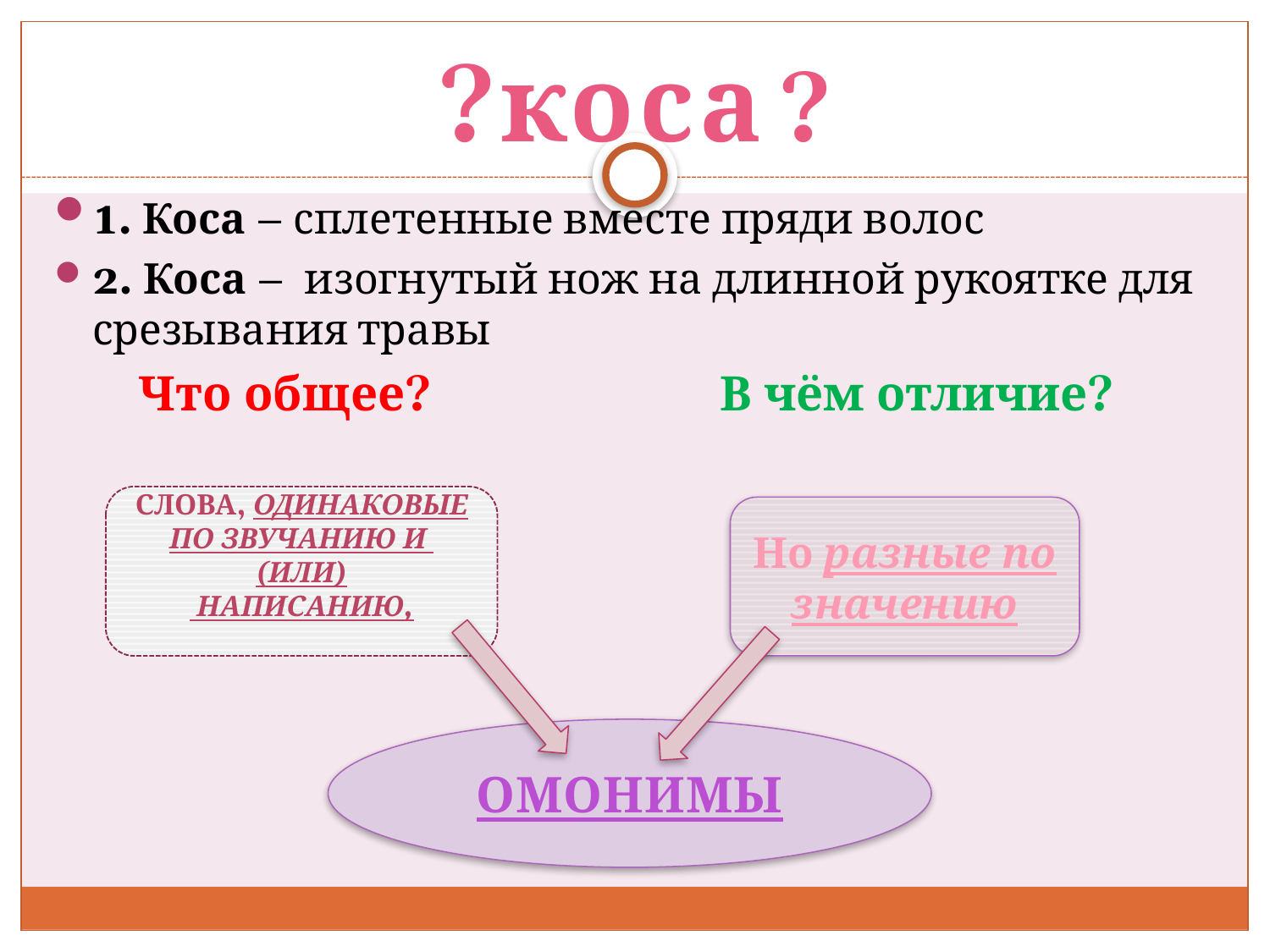

1
# ?коса ?
1. Коса – сплетенные вместе пряди волос
2. Коса –  изогнутый нож на длинной рукоятке для срезывания травы
       Что общее?                         В чём отличие?

Слова, одинаковые по звучанию и  (или)
 написанию,

Но разные по значению

ОМОНИМЫ